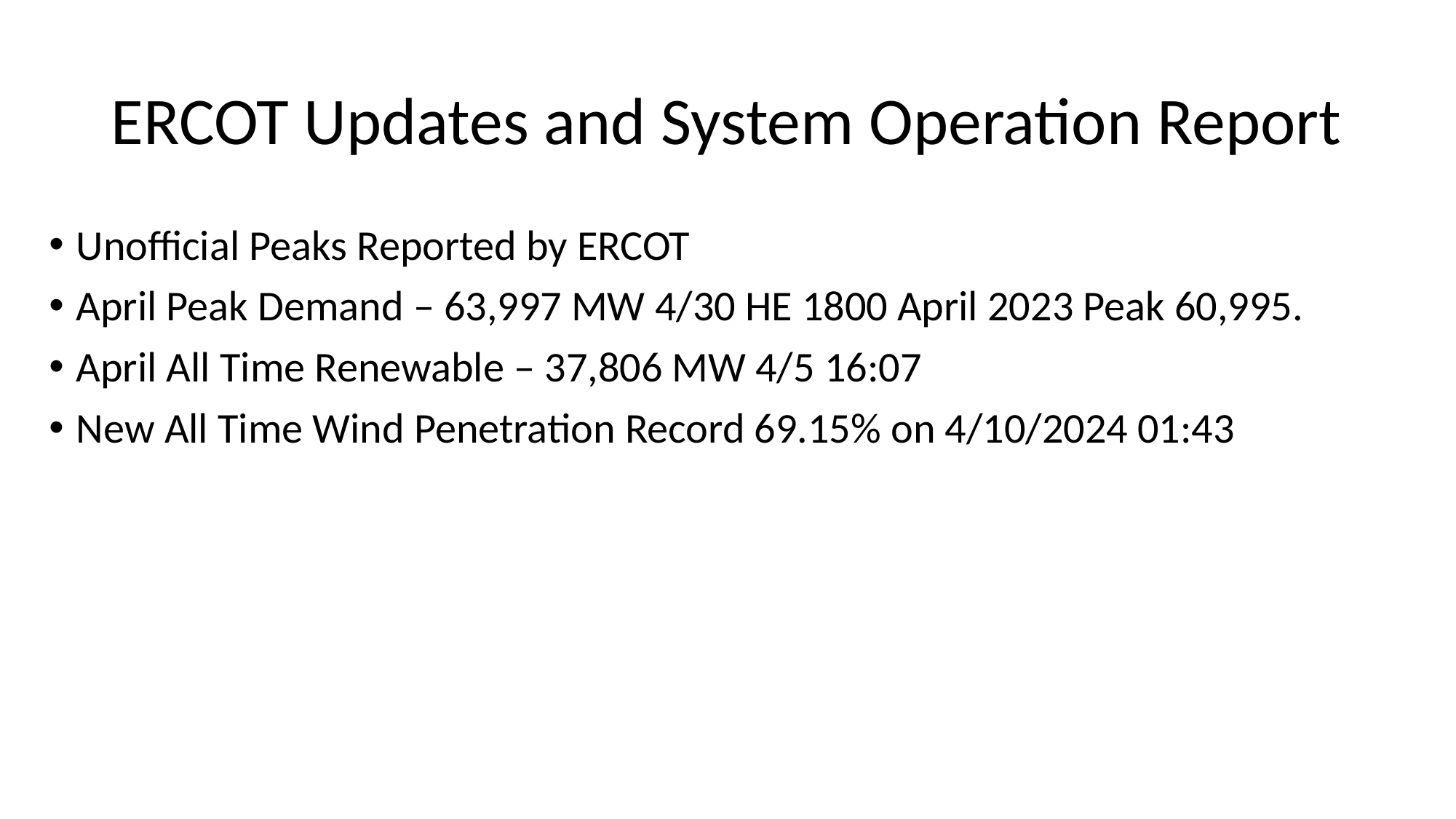

# ERCOT Updates and System Operation Report
Unofficial Peaks Reported by ERCOT
April Peak Demand – 63,997 MW 4/30 HE 1800 April 2023 Peak 60,995.
April All Time Renewable – 37,806 MW 4/5 16:07
New All Time Wind Penetration Record 69.15% on 4/10/2024 01:43